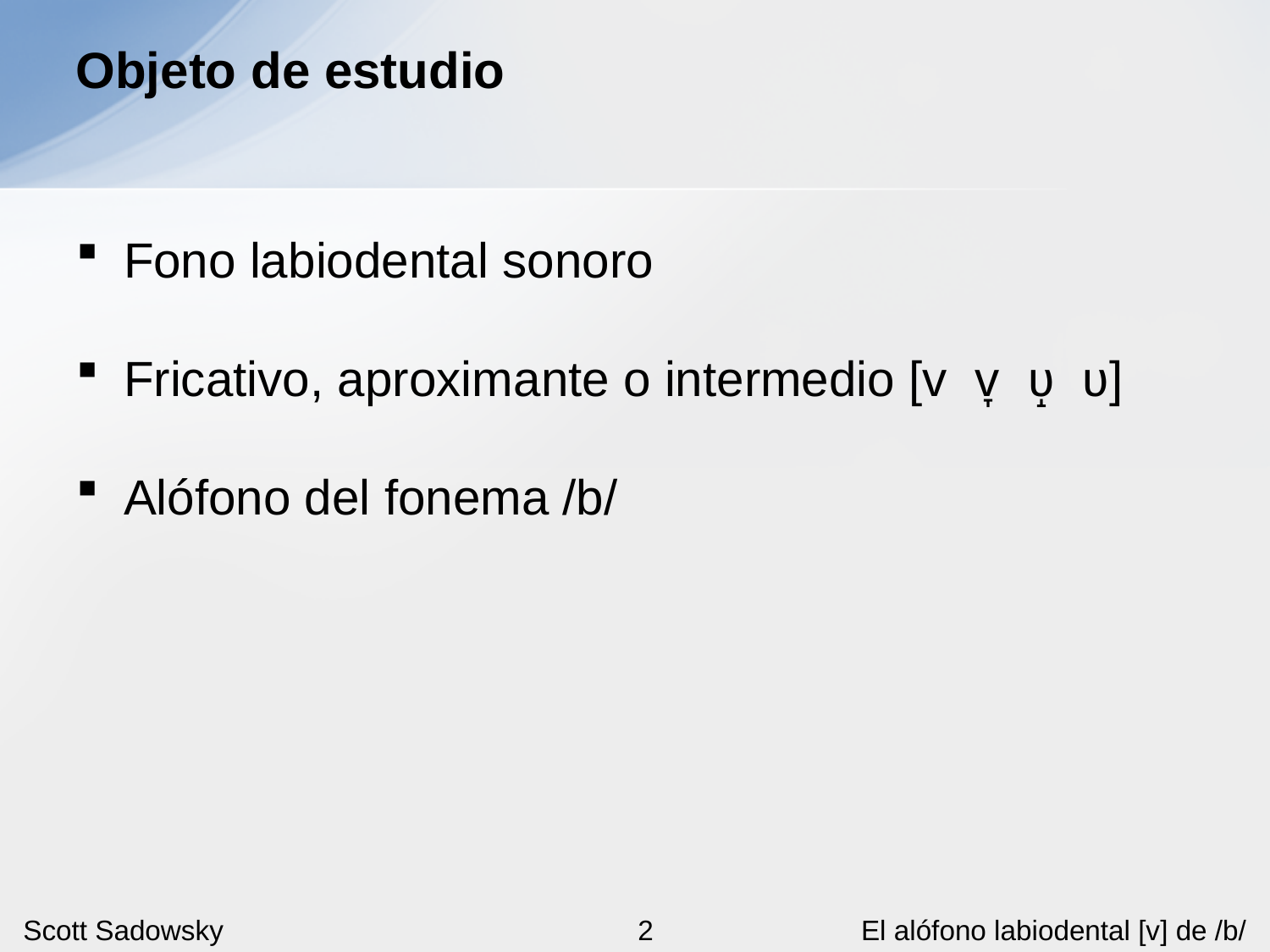

# Objeto de estudio

Fono labiodental sonoro

Fricativo, aproximante o intermedio [v  v̞  ʋ̝  ʋ]

Alófono del fonema /b/
Scott Sadowsky
2
El alófono labiodental [v] de /b/